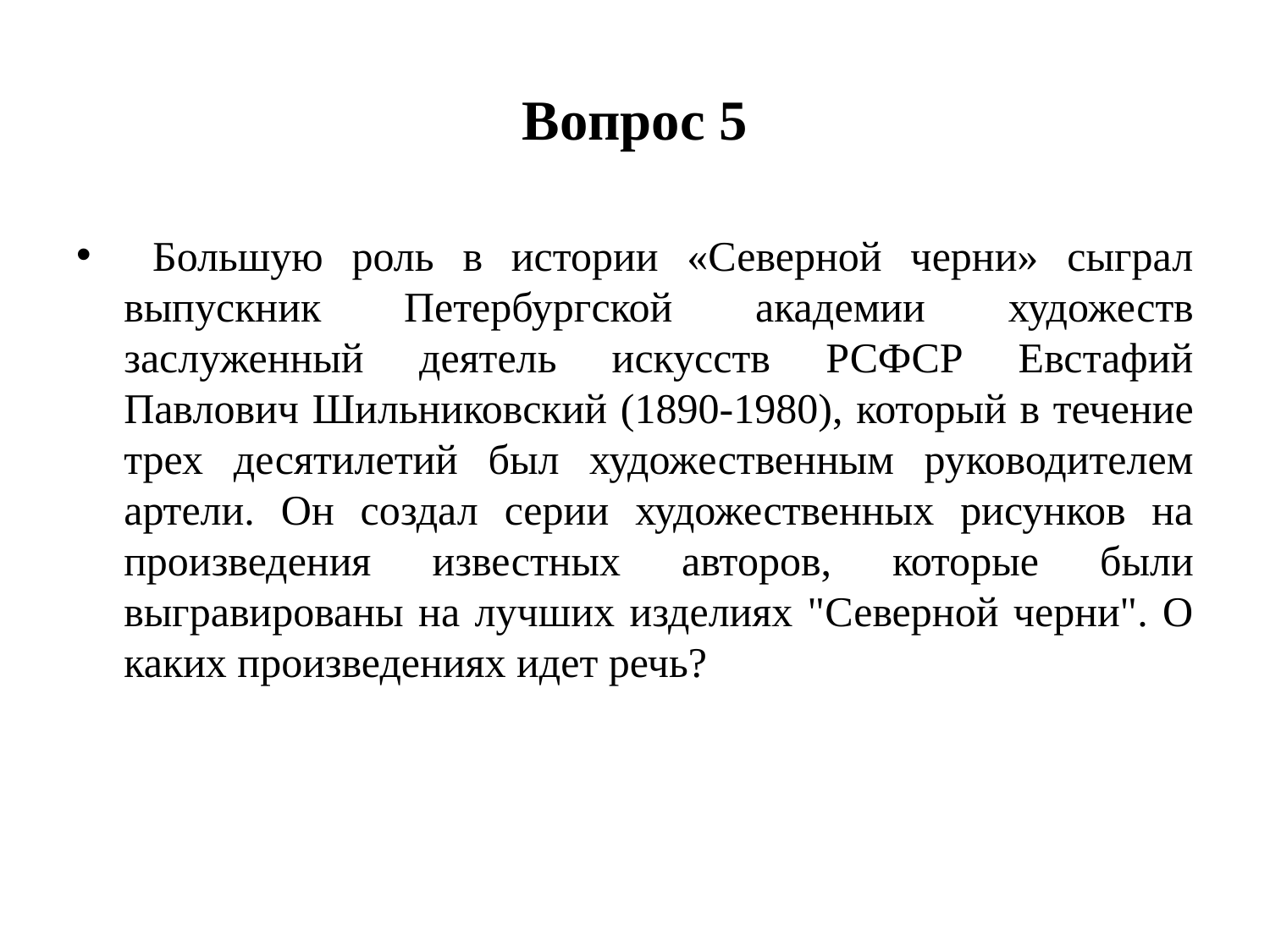

# Вопрос 5
 Большую роль в истории «Северной черни» сыграл выпускник Петербургской академии художеств заслуженный деятель искусств РСФСР Евстафий Павлович Шильниковский (1890-1980), который в течение трех десятилетий был художественным руководителем артели. Он создал серии художественных рисунков на произведения известных авторов, которые были выгравированы на лучших изделиях "Северной черни". О каких произведениях идет речь?